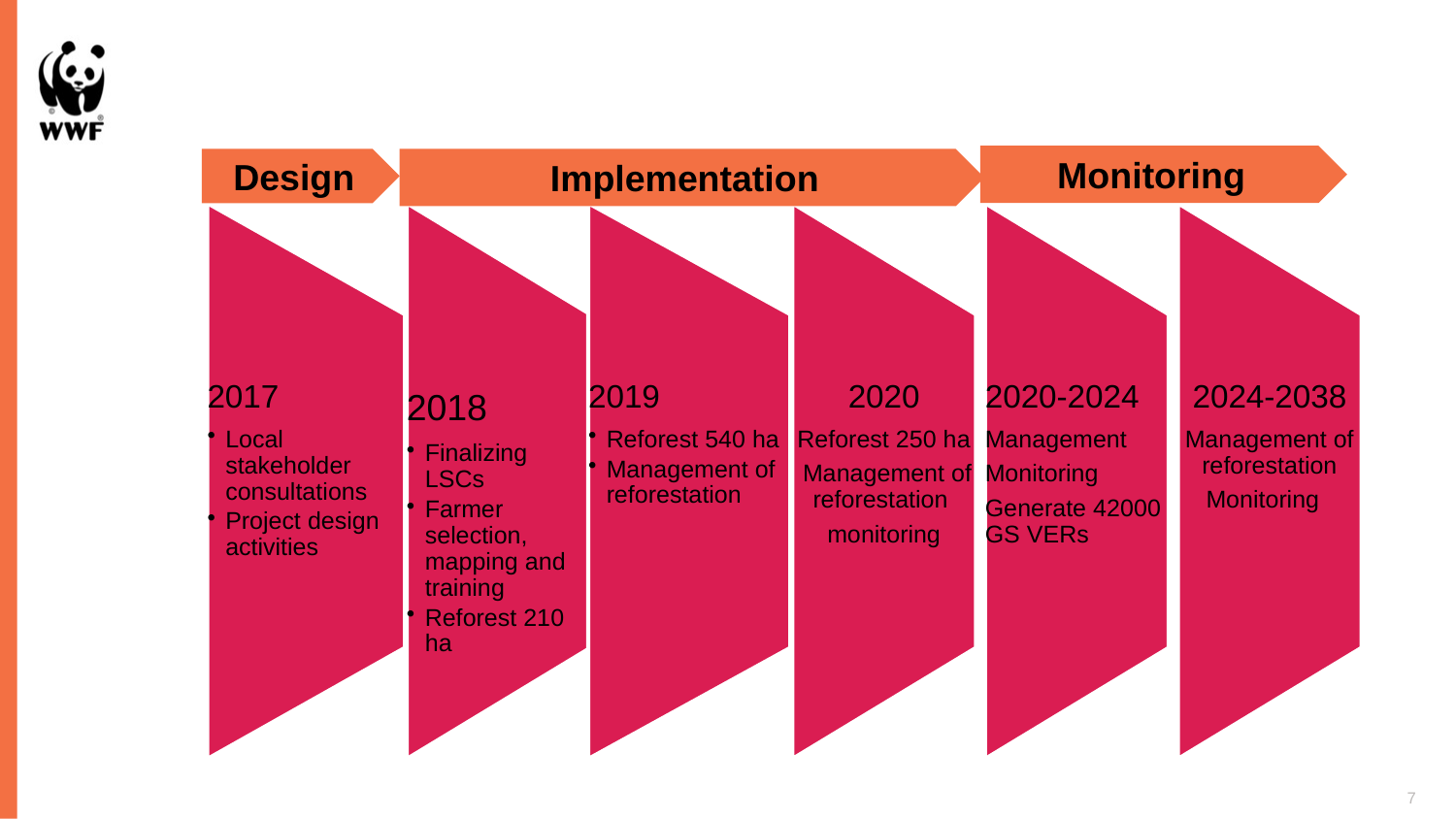

Monitoring
Design
Implementation

2017
Local stakeholder consultations
Project design activities

2018
Finalizing LSCs
Farmer selection, mapping and training
Reforest 210 ha

2019
Reforest 540 ha
Management of reforestation

2020
Reforest 250 ha
 Management of reforestation
monitoring

2020-2024
Management
Monitoring
Generate 42000 GS VERs

2024-2038
Management of reforestation
Monitoring

7